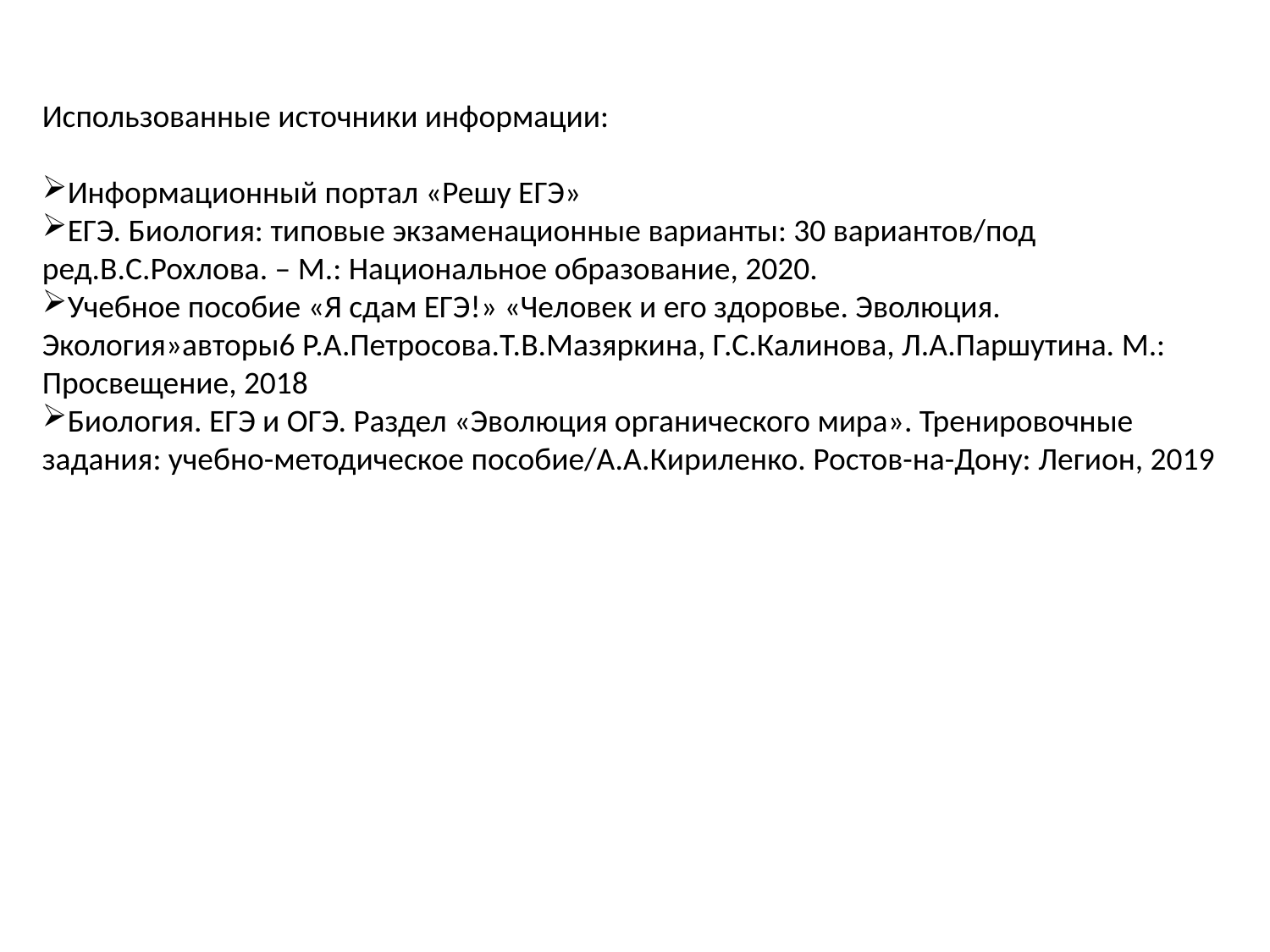

Использованные источники информации:

Информационный портал «Решу ЕГЭ»
ЕГЭ. Биология: типовые экзаменационные варианты: 30 вариантов/под ред.В.С.Рохлова. – М.: Национальное образование, 2020.
Учебное пособие «Я сдам ЕГЭ!» «Человек и его здоровье. Эволюция. Экология»авторы6 Р.А.Петросова.Т.В.Мазяркина, Г.С.Калинова, Л.А.Паршутина. М.: Просвещение, 2018
Биология. ЕГЭ и ОГЭ. Раздел «Эволюция органического мира». Тренировочные задания: учебно-методическое пособие/А.А.Кириленко. Ростов-на-Дону: Легион, 2019